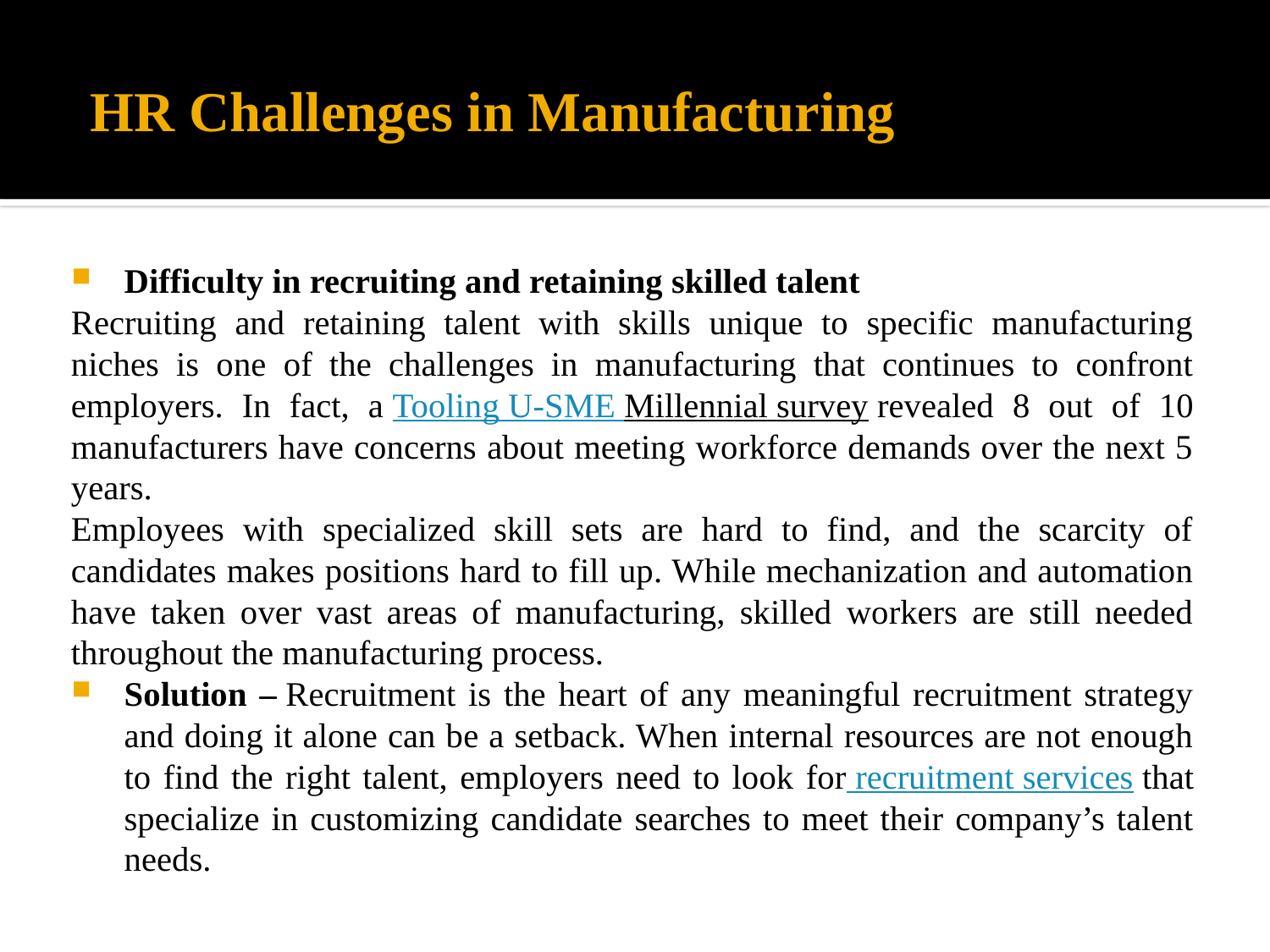

# HR Challenges in Manufacturing
Difficulty in recruiting and retaining skilled talent
Recruiting and retaining talent with skills unique to specific manufacturing niches is one of the challenges in manufacturing that continues to confront employers. In fact, a Tooling U-SME Millennial survey revealed 8 out of 10 manufacturers have concerns about meeting workforce demands over the next 5 years.
Employees with specialized skill sets are hard to find, and the scarcity of candidates makes positions hard to fill up. While mechanization and automation have taken over vast areas of manufacturing, skilled workers are still needed throughout the manufacturing process.
Solution – Recruitment is the heart of any meaningful recruitment strategy and doing it alone can be a setback. When internal resources are not enough to find the right talent, employers need to look for recruitment services that specialize in customizing candidate searches to meet their company’s talent needs.